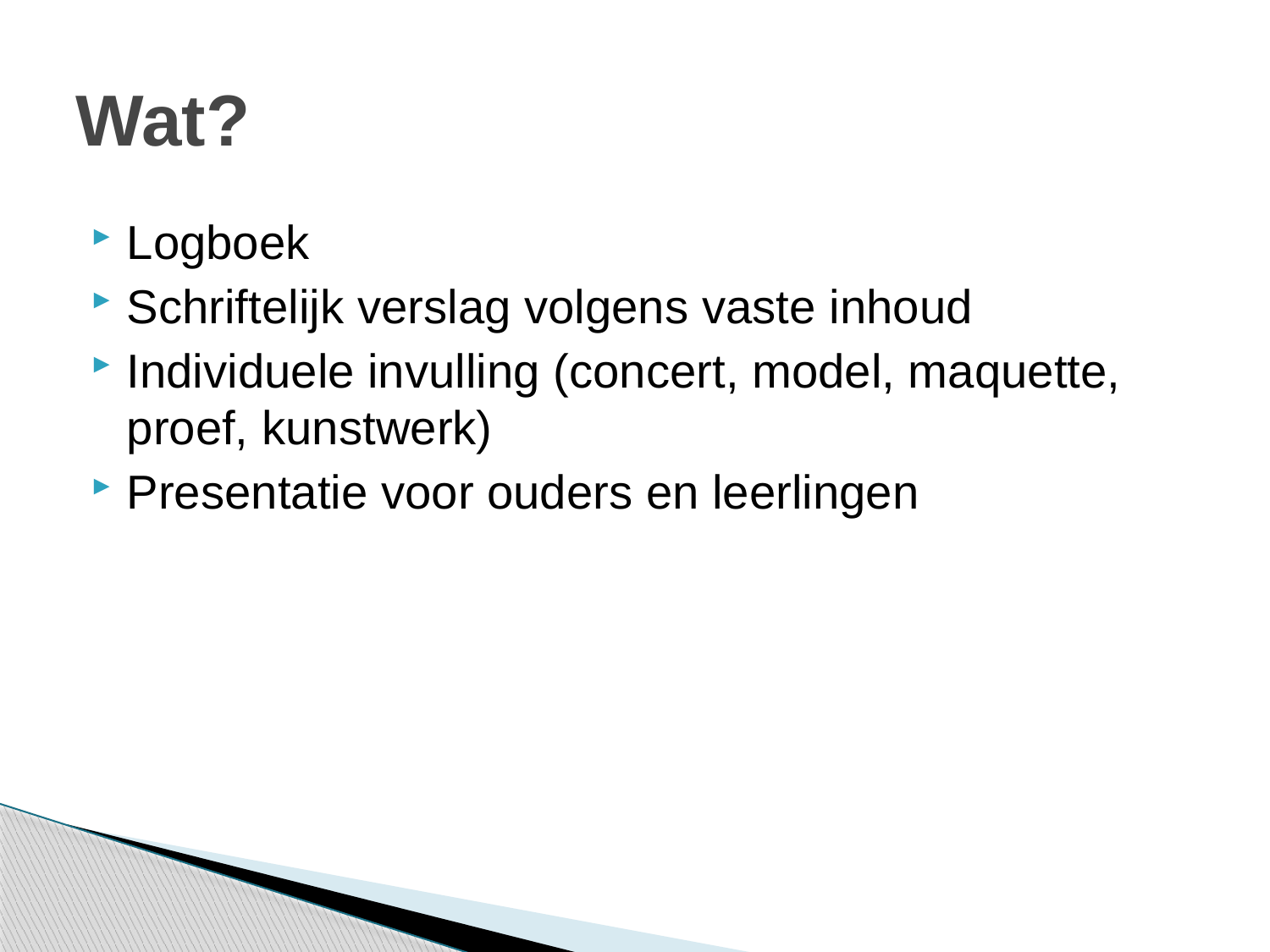

# Wat?
Logboek
Schriftelijk verslag volgens vaste inhoud
Individuele invulling (concert, model, maquette, proef, kunstwerk)
Presentatie voor ouders en leerlingen